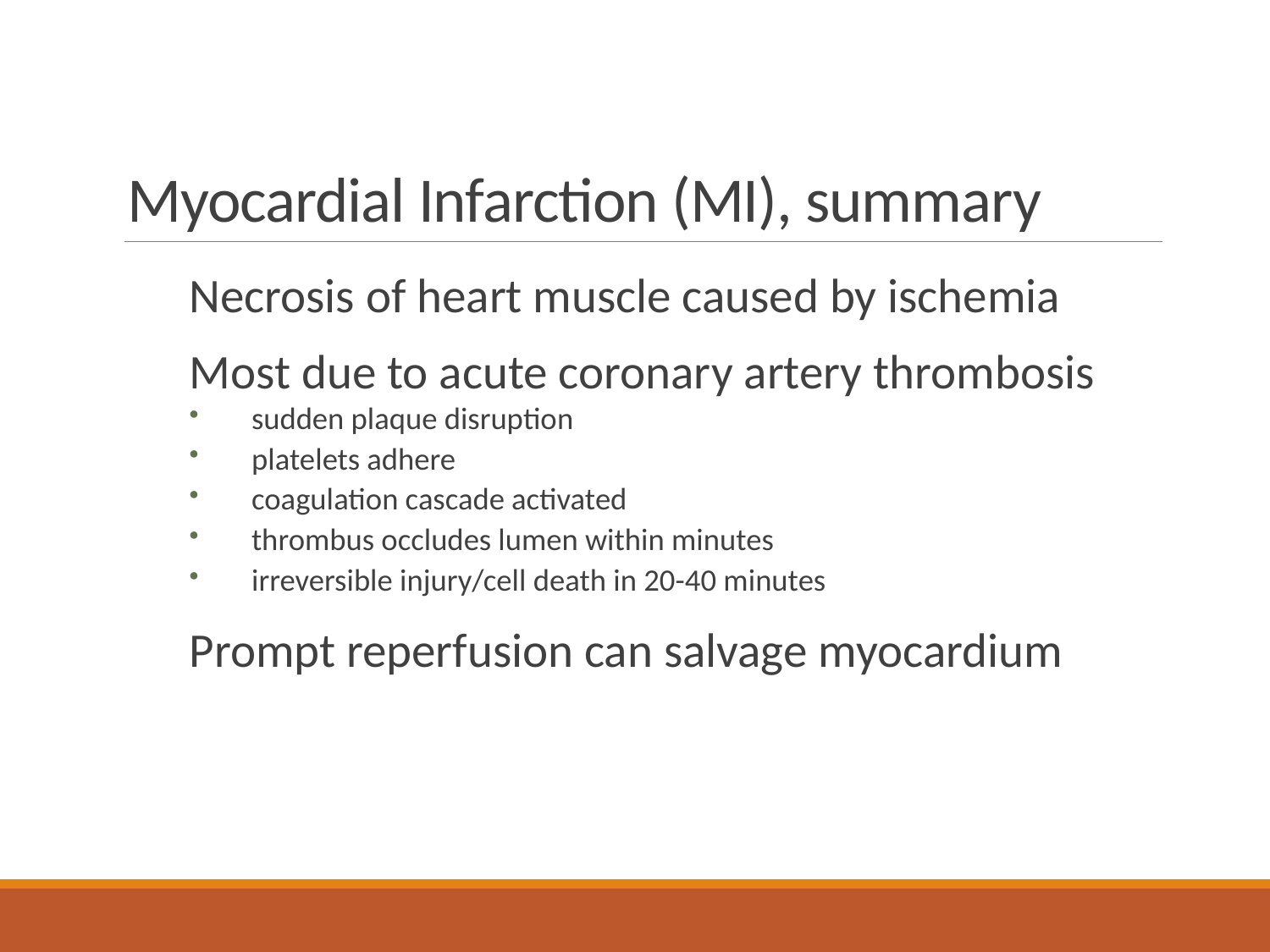

# Myocardial Infarction (MI), summary
Necrosis of heart muscle caused by ischemia
Most due to acute coronary artery thrombosis
sudden plaque disruption
platelets adhere
coagulation cascade activated
thrombus occludes lumen within minutes
irreversible injury/cell death in 20-40 minutes
Prompt reperfusion can salvage myocardium